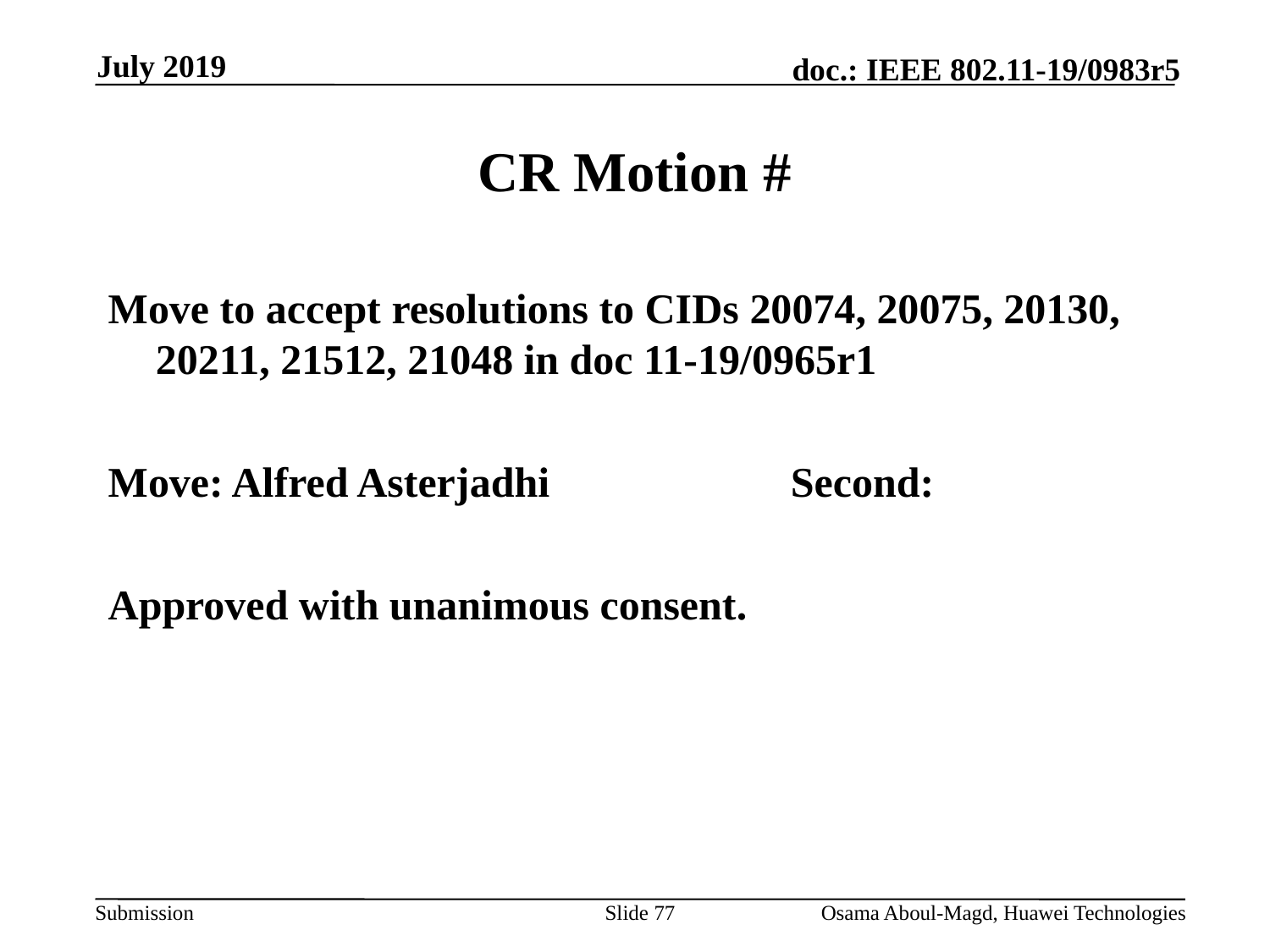

July 2019
# CR Motion #
Move to accept resolutions to CIDs 20074, 20075, 20130, 20211, 21512, 21048 in doc 11-19/0965r1

Move: Alfred Asterjadhi		Second:

Approved with unanimous consent.

Slide 77
Osama Aboul-Magd, Huawei Technologies